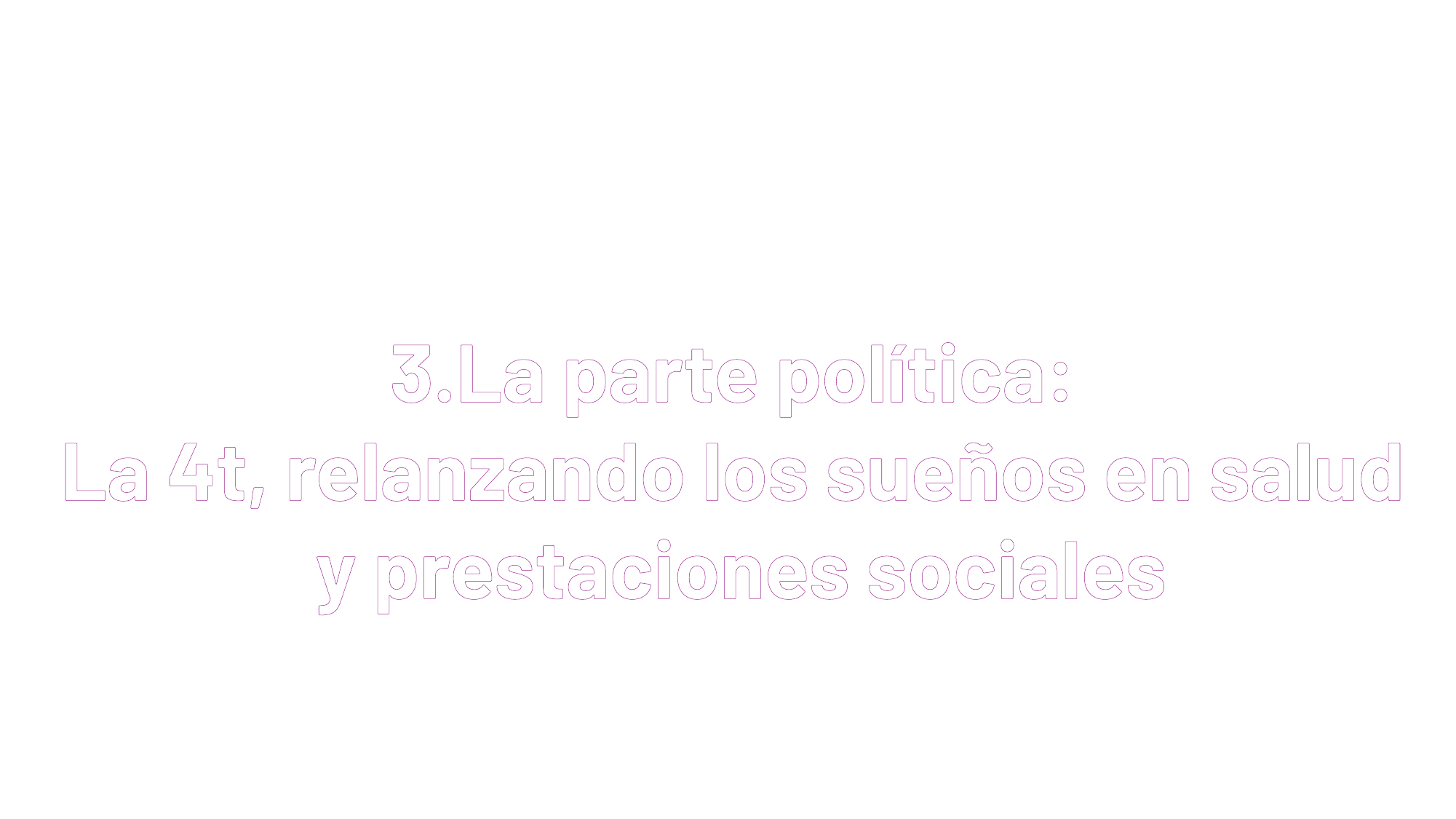

3.La parte política:
La 4t, relanzando los sueños en salud
y prestaciones sociales